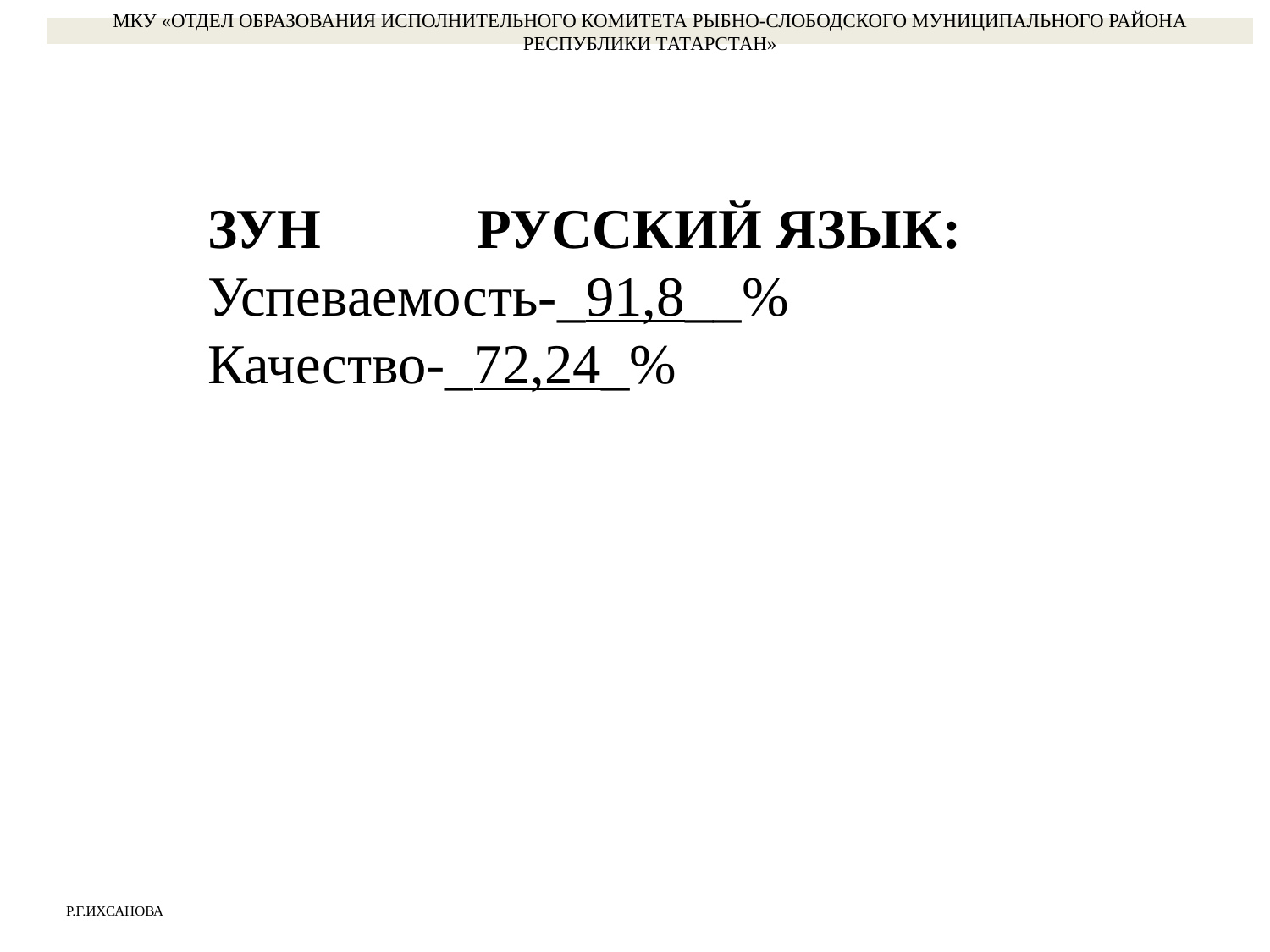

МКУ «ОТДЕЛ ОБРАЗОВАНИЯ ИСПОЛНИТЕЛЬНОГО КОМИТЕТА РЫБНО-СЛОБОДСКОГО МУНИЦИПАЛЬНОГО РАЙОНА РЕСПУБЛИКИ ТАТАРСТАН»
ЗУН           РУССКИЙ ЯЗЫК:
Успеваемость-_91,8__%
Качество-_72,24_%
Р.Г.ИХСАНОВА